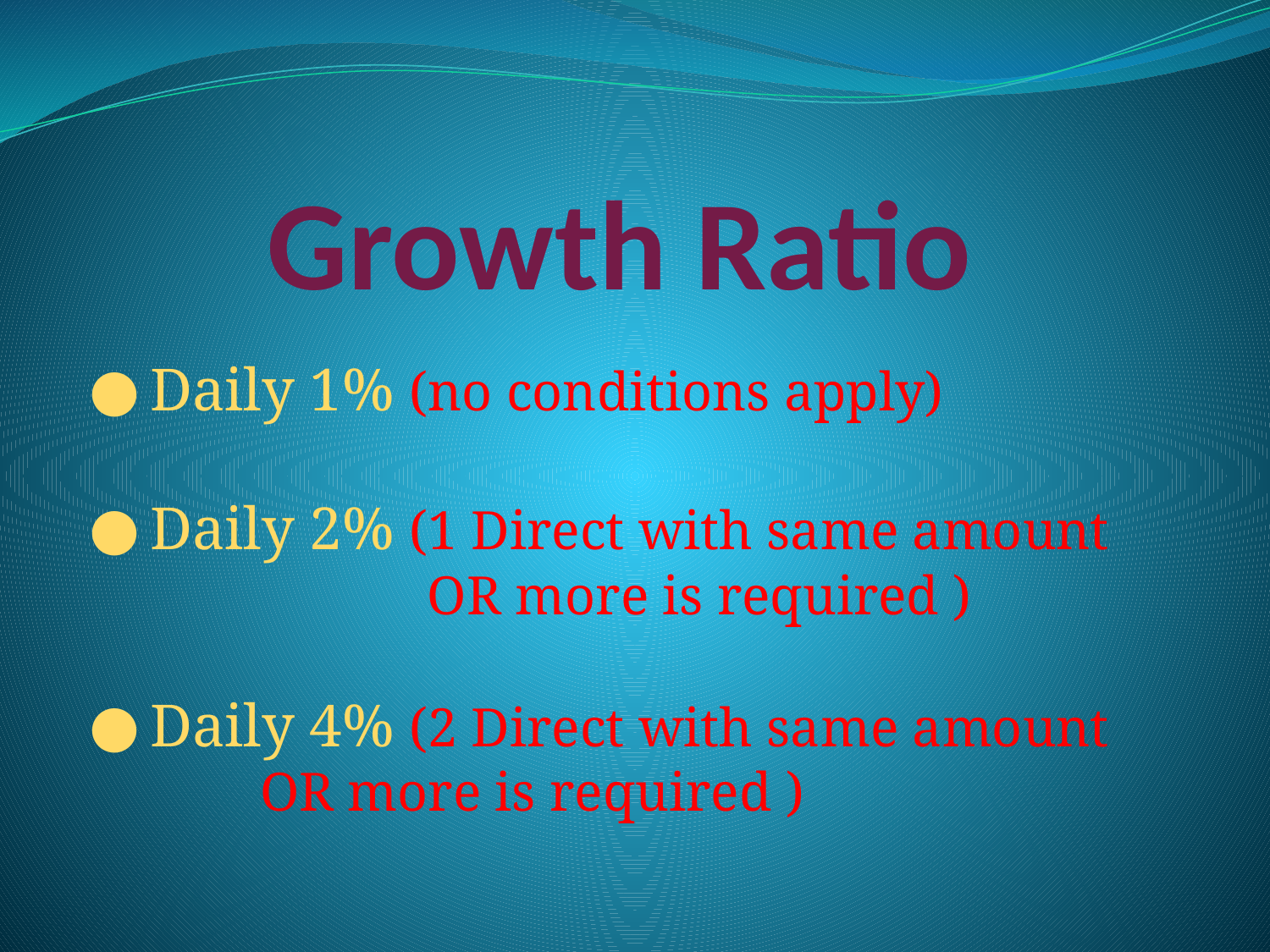

# Growth Ratio
Daily 1% (no conditions apply)

Daily 2% (1 Direct with same amount                       OR more is required )

Daily 4% (2 Direct with same amount            OR more is required )